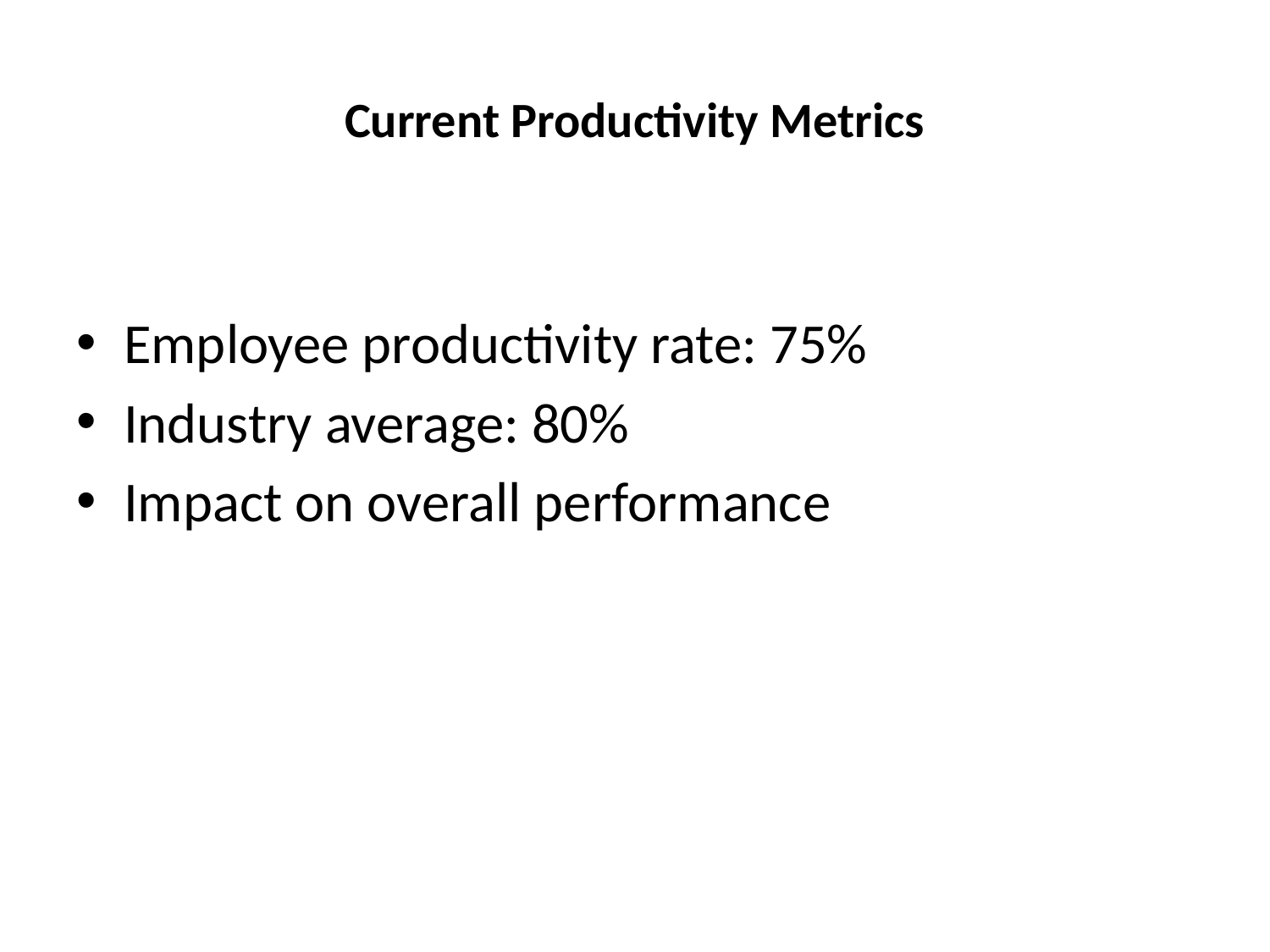

# Current Productivity Metrics

Employee productivity rate: 75%
Industry average: 80%
Impact on overall performance